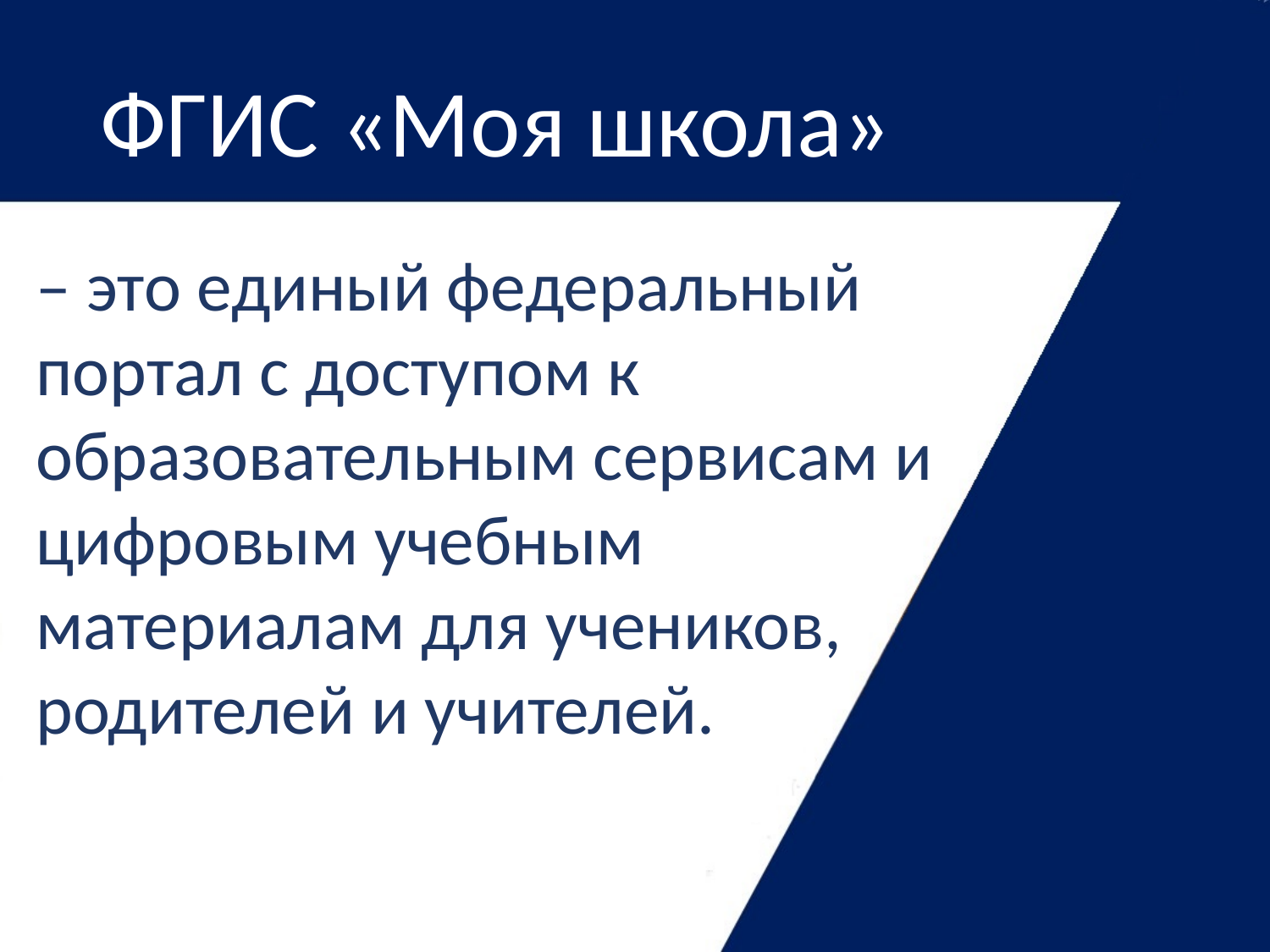

# ФГИС «Моя школа»
– это единый федеральный портал с доступом к образовательным сервисам и цифровым учебным материалам для учеников, родителей и учителей.